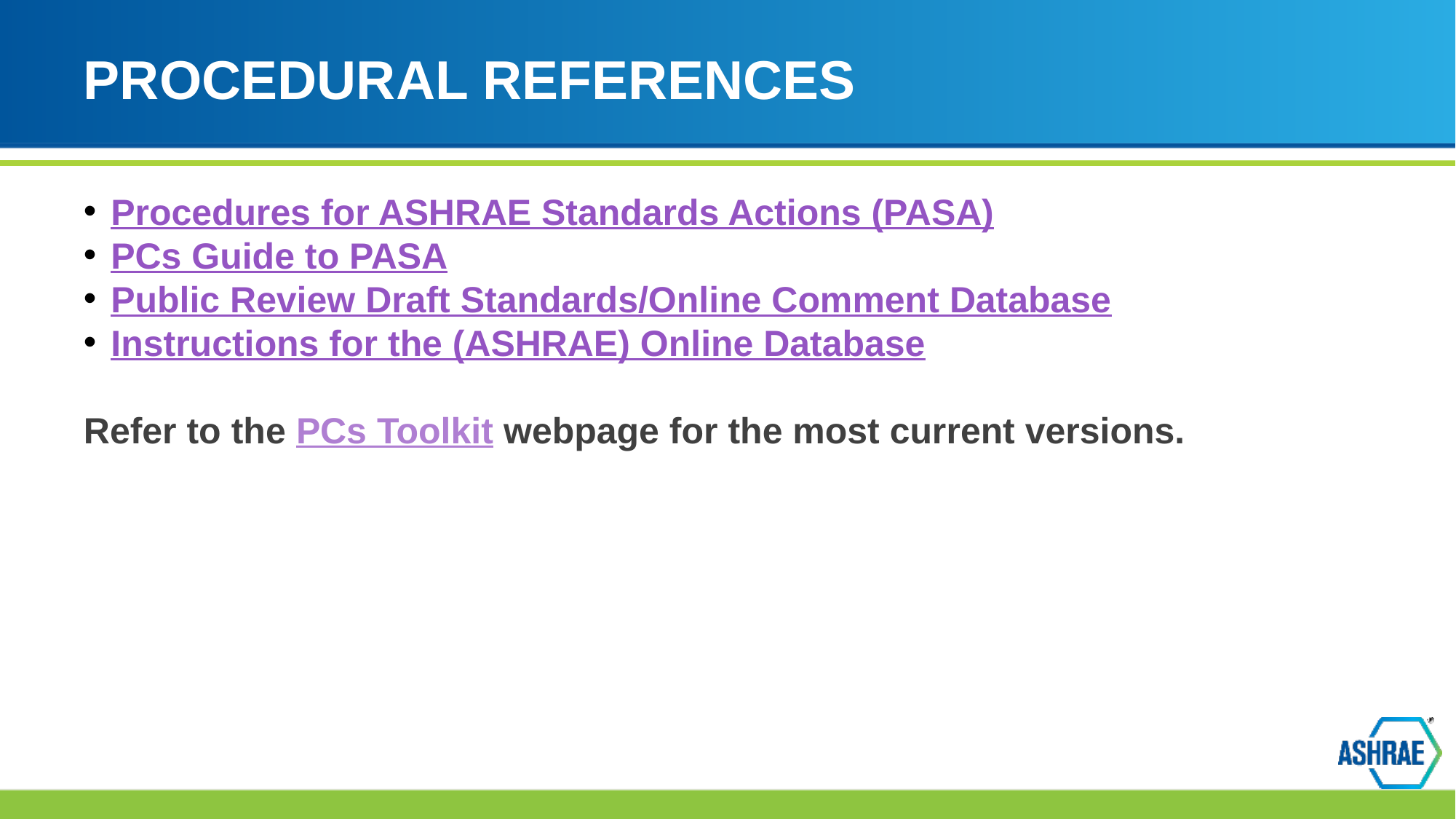

# PROCEDURAL REFERENCES
Procedures for ASHRAE Standards Actions (PASA)
PCs Guide to PASA
Public Review Draft Standards/Online Comment Database
Instructions for the (ASHRAE) Online Database

Refer to the PCs Toolkit webpage for the most current versions.